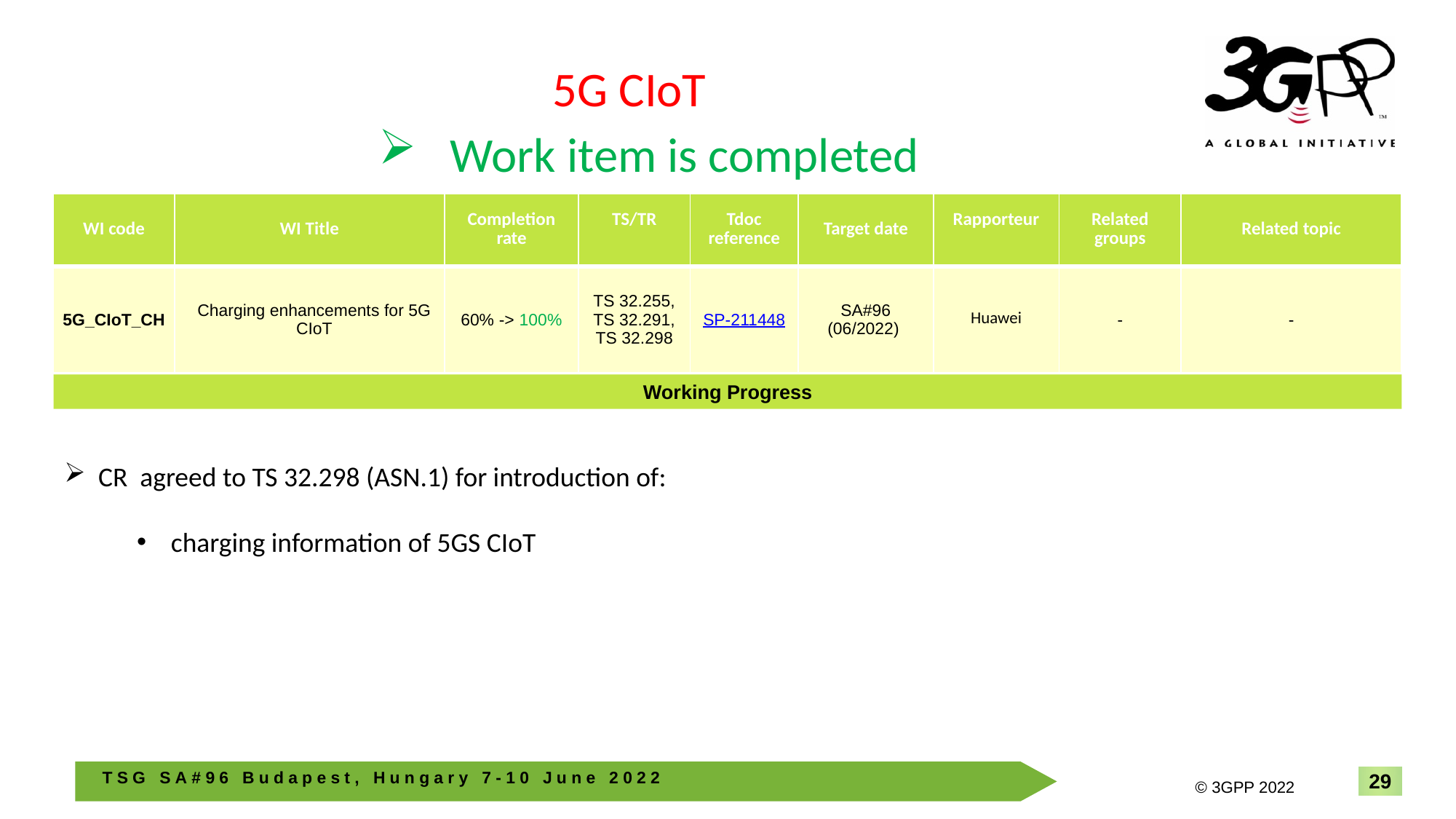

5G CIoT
   Work item is completed
| WI code | WI Title | Completion rate | TS/TR | Tdoc reference | Target date | Rapporteur | Related groups | Related topic |
| --- | --- | --- | --- | --- | --- | --- | --- | --- |
| 5G\_CIoT\_CH | Charging enhancements for 5G CIoT | 60% -> 100% | TS 32.255, TS 32.291, TS 32.298 | SP-211448 | SA#96 (06/2022) | Huawei | - | - |
Working Progress

CR  agreed to TS 32.298 (ASN.1) for introduction of:

charging information of 5GS CIoT